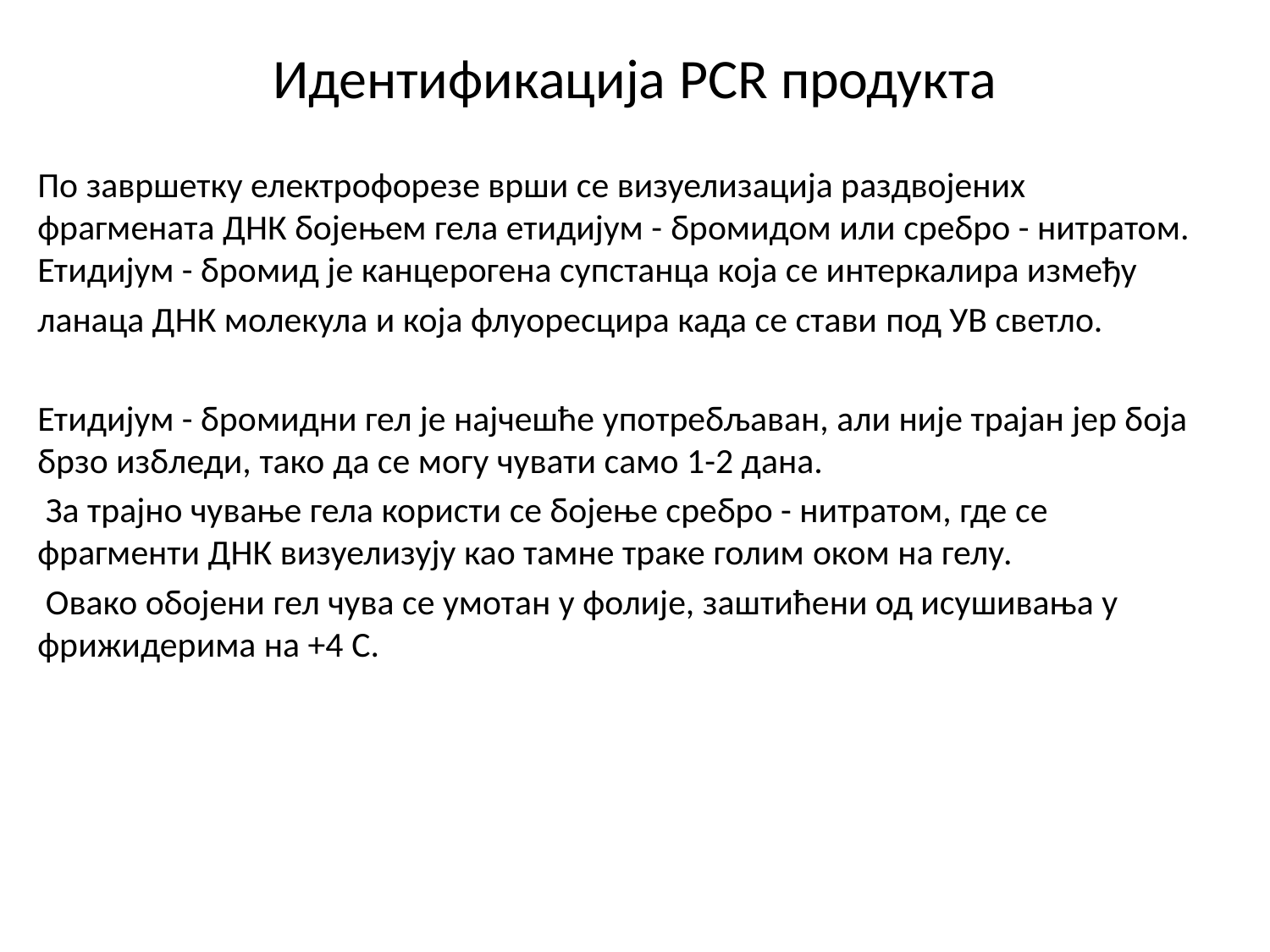

# Идентификација PCR продукта
По завршетку електрофорезе врши се визуелизација раздвојених фрагмената ДНК бојењем гела етидијум - бромидом или сребро - нитратом. Етидијум - бромид је канцерогена супстанца која се интеркалира између
ланаца ДНК молекула и која флуоресцира када се стави под УВ светло.

Етидијум - бромидни гел је најчешће употребљаван, али није трајан јер боја брзо избледи, тако да се могу чувати само 1-2 дана.
 За трајно чување гела користи се бојење сребро - нитратом, где се фрагменти ДНК визуелизују као тамне траке голим оком на гелу.
 Овако обојени гел чува се умотан у фолије, заштићени од исушивања у фрижидерима на +4 C.